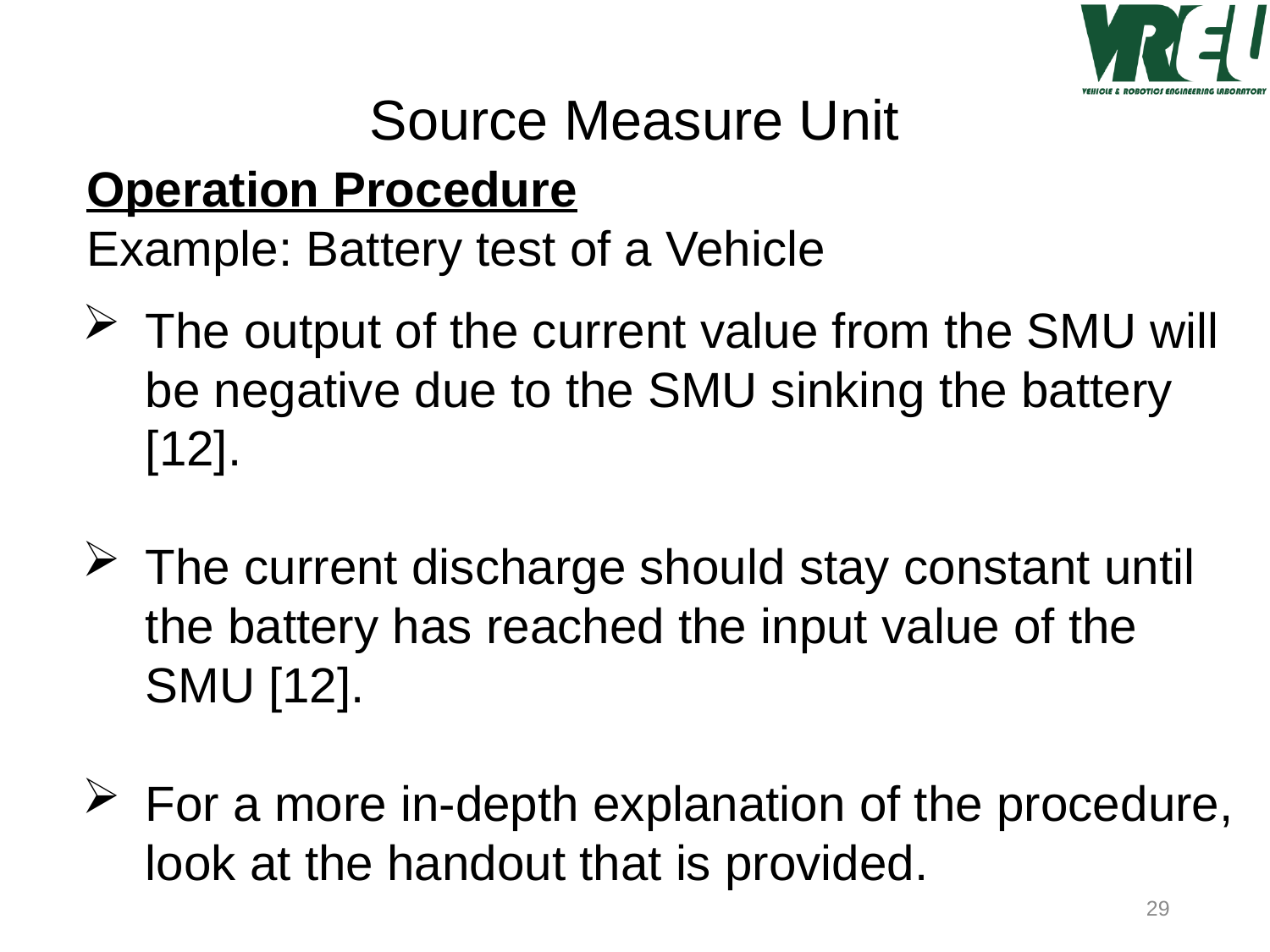

Source Measure Unit
Operation Procedure
Example: Battery test of a Vehicle
The output of the current value from the SMU will be negative due to the SMU sinking the battery [12].

The current discharge should stay constant until the battery has reached the input value of the SMU [12].

For a more in-depth explanation of the procedure, look at the handout that is provided.
29